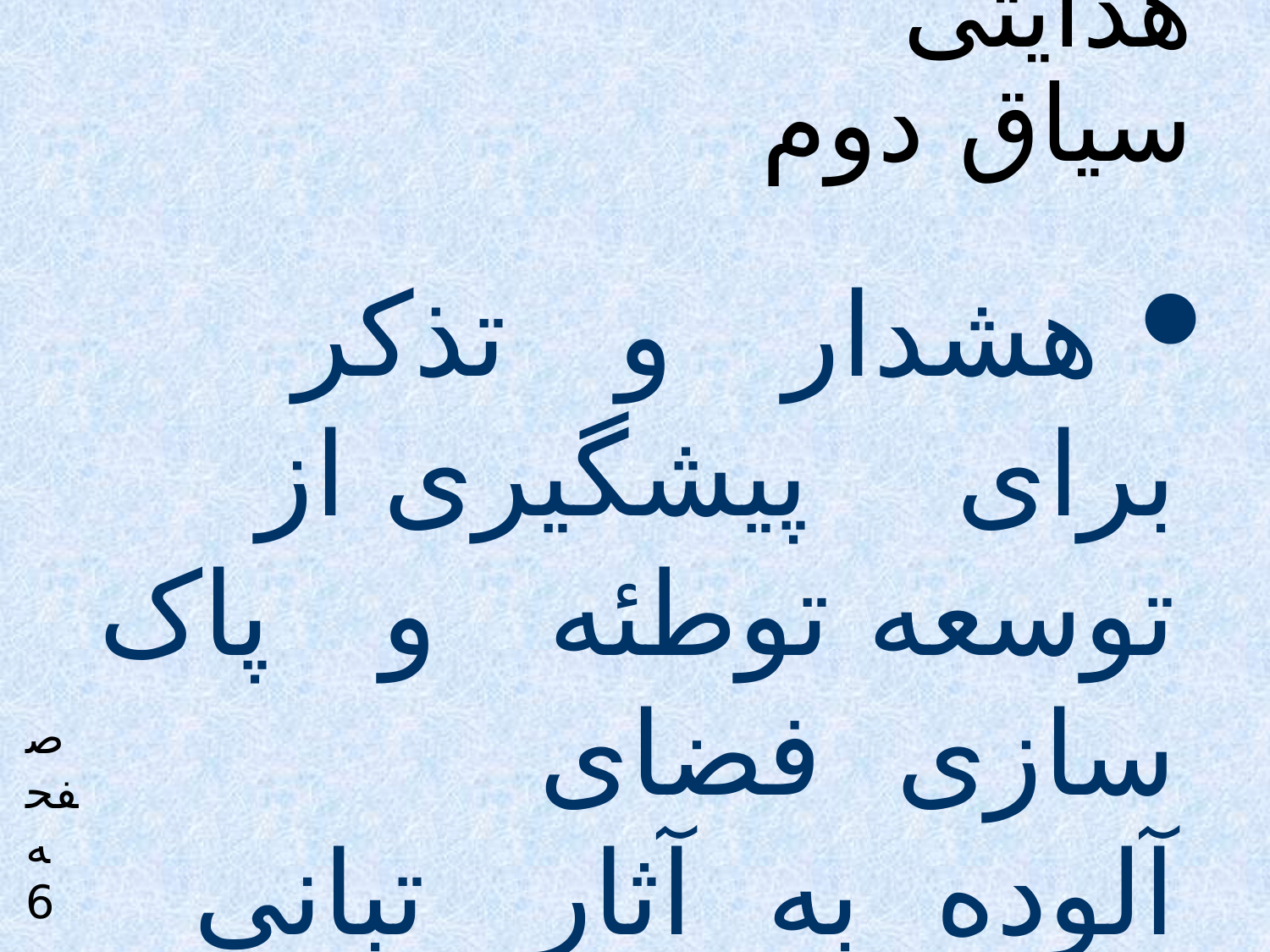

# جهت هدایتی سیاق دوم
 هشدار   و   تذکر   برای    پیشگیری از توسعه توطئه   و   پاک سازی  فضای          آلوده  به  آثار   تبانی  علیه رسول الله صلی الله علیه و اله و سلم
مبادا  مؤمنان  به دام  این توطئه   گرفتار   شوند، باید  توبه   کنند.
 رسول خدا صلی اله علیه و آله و سلم نیز علیه   کافران و منافقان، جهاد  کرده  و درباره   آنان سخت گیری    کند.
صفحه 6